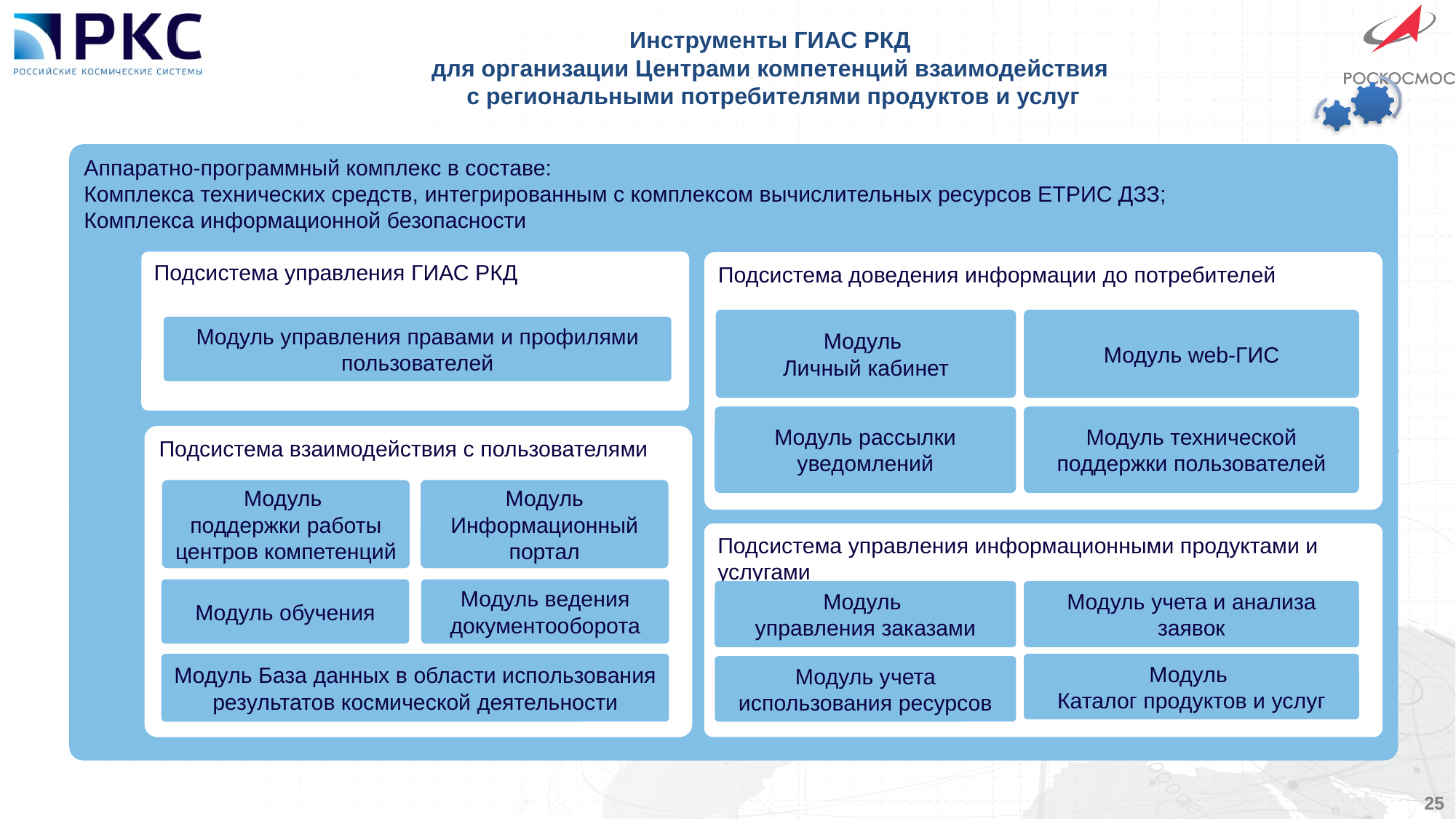

# Инструменты ГИАС РКД для организации Центрами компетенций взаимодействия с региональными потребителями продуктов и услуг

Аппаратно-программный комплекс в составе:
Комплекса технических средств, интегрированным с комплексом вычислительных ресурсов ЕТРИС ДЗЗ;
Комплекса информационной безопасности
Подсистема управления ГИАС РКД
Подсистема доведения информации до потребителей
Модуль
Личный кабинет
Модуль web-ГИС
Модуль управления правами и профилями пользователей
Модуль рассылки уведомлений
Модуль технической поддержки пользователей
Подсистема взаимодействия с пользователями
Модуль
поддержки работы центров компетенций
Модуль Информационный портал
Подсистема управления информационными продуктами и услугами
Модуль обучения
Модуль ведения документооборота
Модуль учета и анализа заявок
Модуль
управления заказами
Модуль База данных в области использования результатов космической деятельности
Модуль
Каталог продуктов и услуг
Модуль учета использования ресурсов